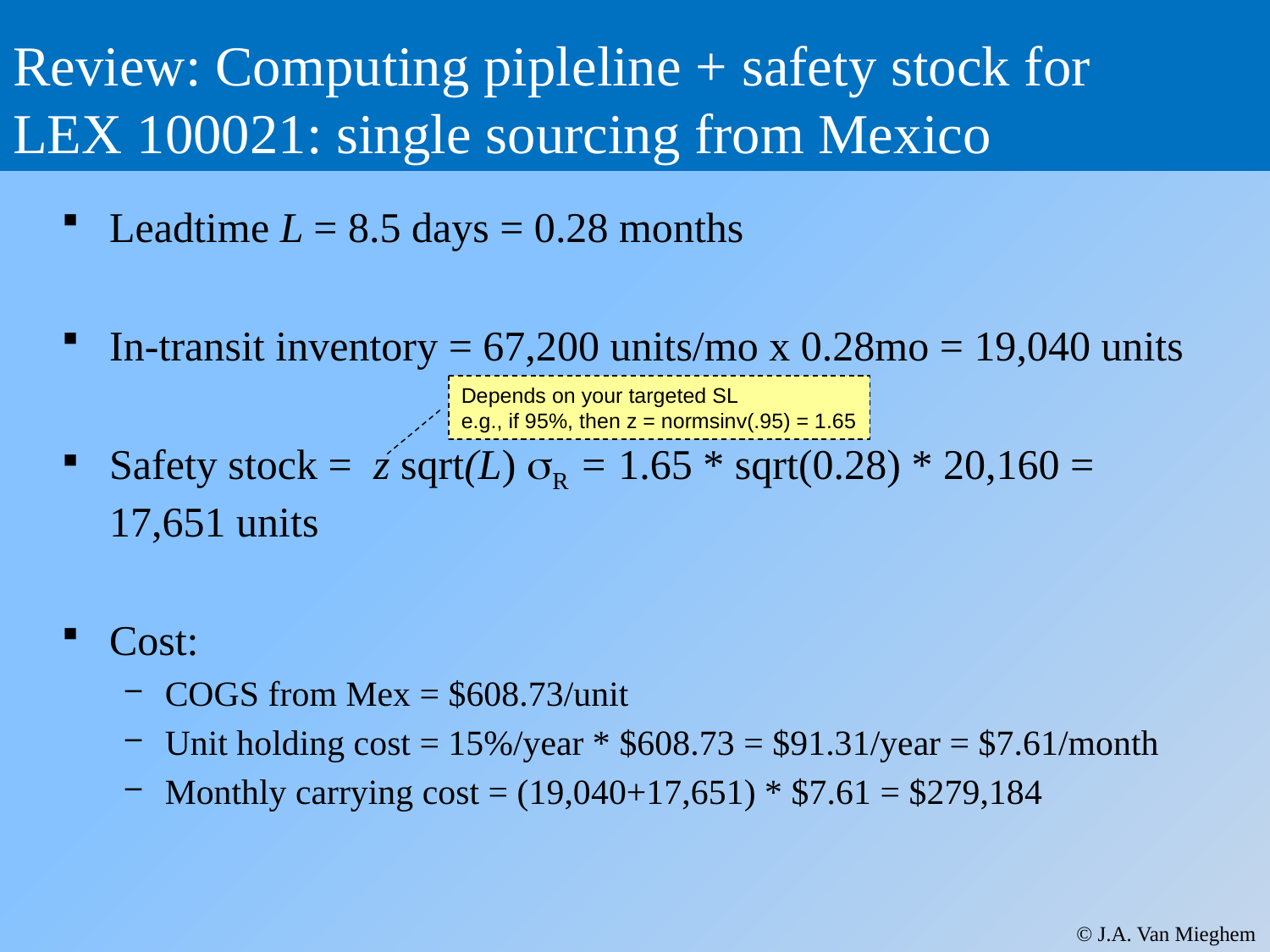

# Review: Computing pipleline + safety stock for LEX 100021: single sourcing from Mexico
Leadtime L = 8.5 days = 0.28 months

In-transit inventory = 67,200 units/mo x 0.28mo = 19,040 units

Safety stock =  z sqrt(L) σR = 1.65 * sqrt(0.28) * 20,160 = 17,651 units

Cost:
COGS from Mex = $608.73/unit
Unit holding cost = 15%/year * $608.73 = $91.31/year = $7.61/month
Monthly carrying cost = (19,040+17,651) * $7.61 = $279,184
Depends on your targeted SL
e.g., if 95%, then z = normsinv(.95) = 1.65